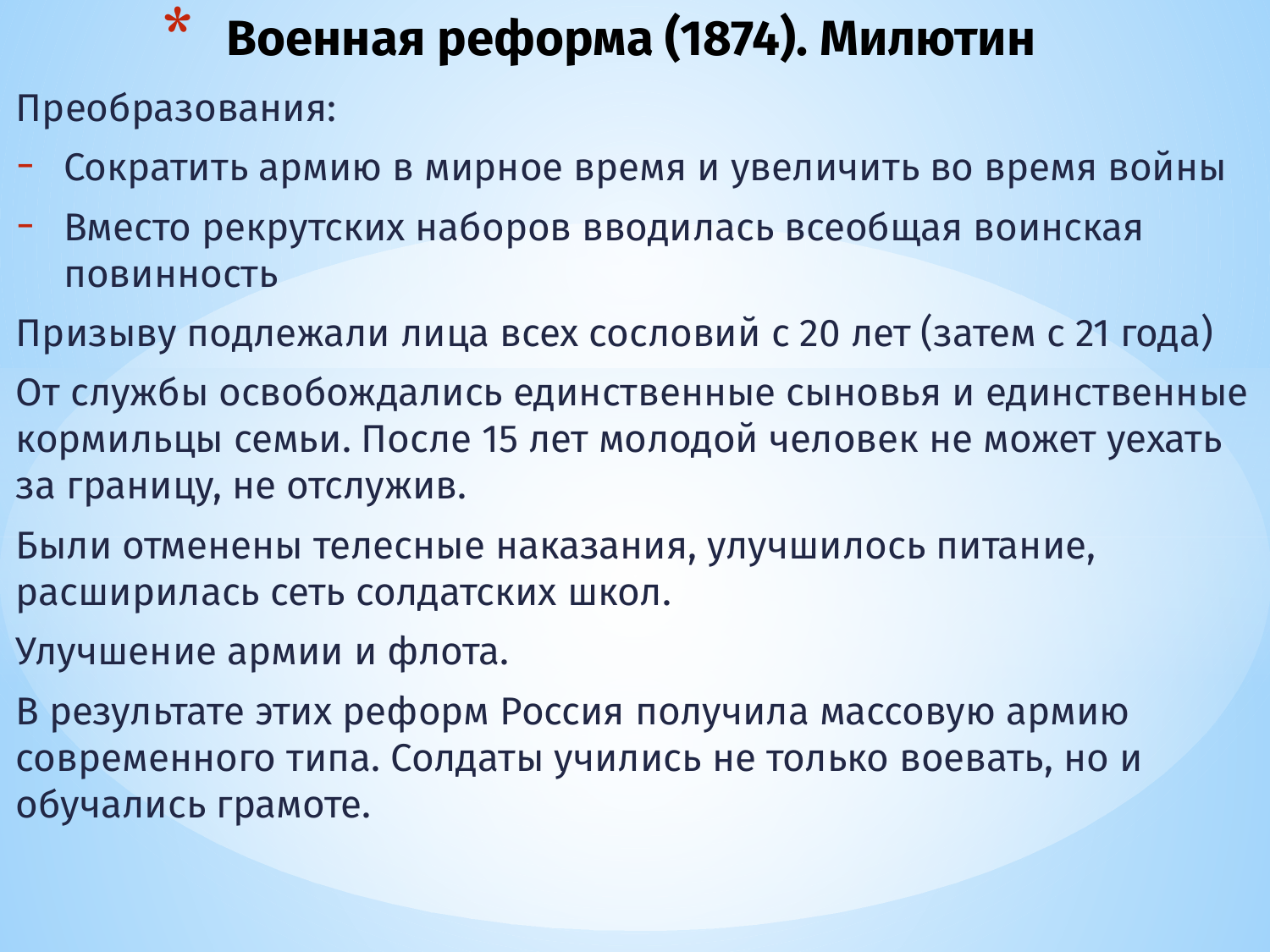

# Военная реформа (1874). Милютин
Преобразования:
Сократить армию в мирное время и увеличить во время войны
Вместо рекрутских наборов вводилась всеобщая воинская повинность
Призыву подлежали лица всех сословий с 20 лет (затем с 21 года)
От службы освобождались единственные сыновья и единственные кормильцы семьи. После 15 лет молодой человек не может уехать за границу, не отслужив.
Были отменены телесные наказания, улучшилось питание, расширилась сеть солдатских школ.
Улучшение армии и флота.
В результате этих реформ Россия получила массовую армию современного типа. Солдаты учились не только воевать, но и обучались грамоте.